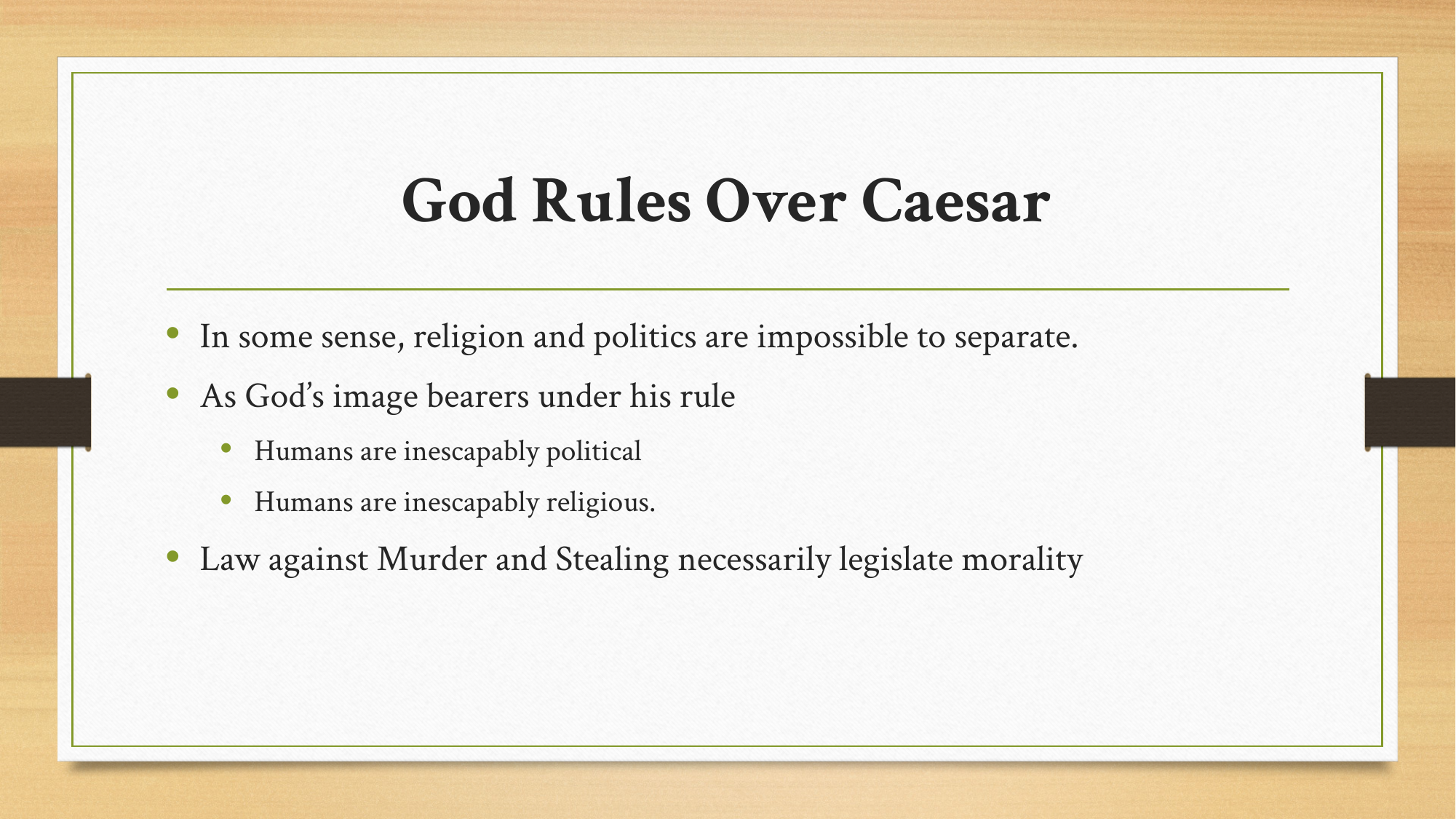

# God Rules Over Caesar
In some sense, religion and politics are impossible to separate.
As God’s image bearers under his rule
Humans are inescapably political
Humans are inescapably religious.
Law against Murder and Stealing necessarily legislate morality